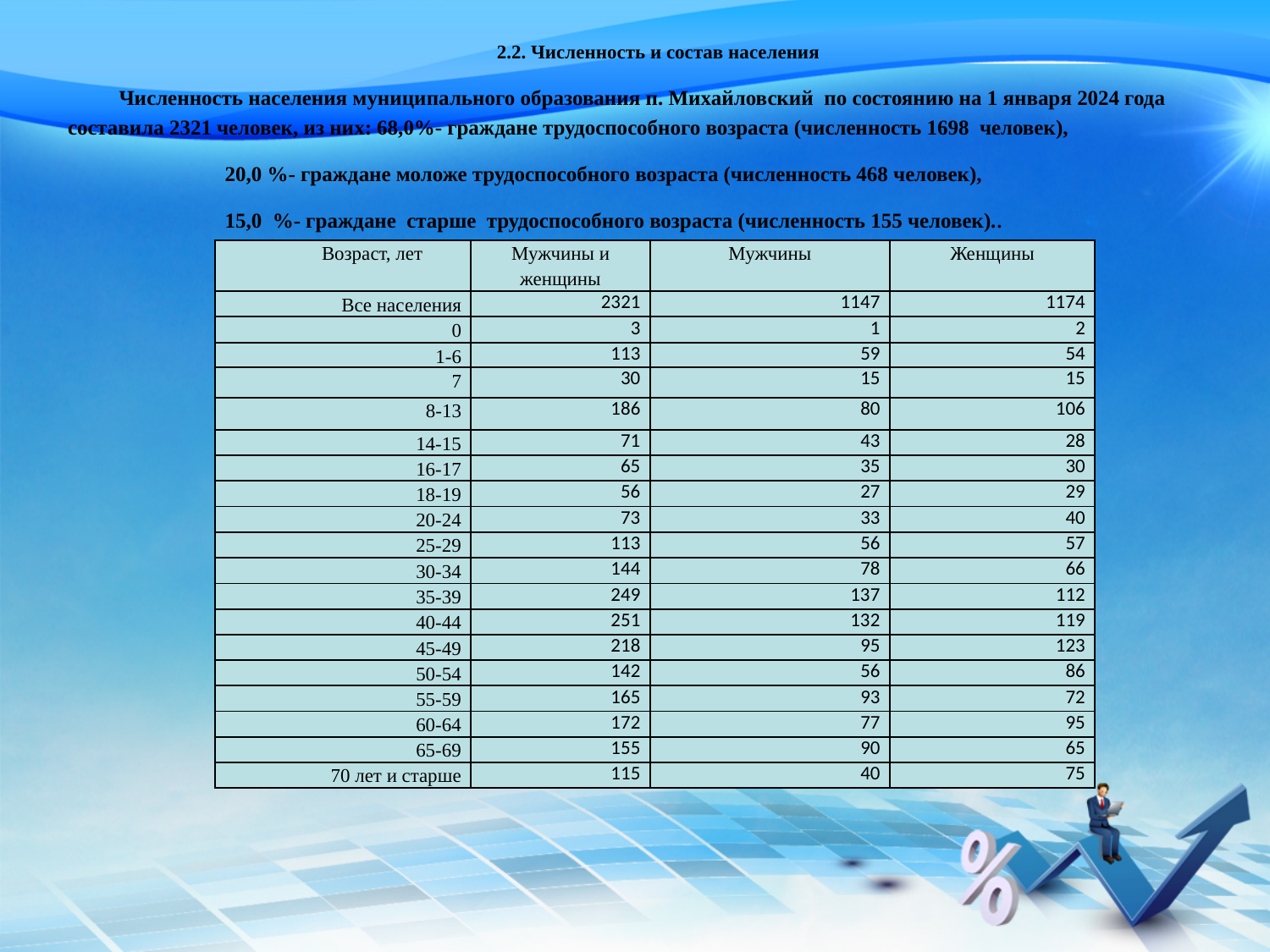

2.2. Численность и состав населения
Численность населения муниципального образования п. Михайловский  по состоянию на 1 января 2024 года составила 2321 человек, из них: 68,0%- граждане трудоспособного возраста (численность 1698  человек),
                    20,0 %- граждане моложе трудоспособного возраста (численность 468 человек),
                    15,0  %- граждане  старше  трудоспособного возраста (численность 155 человек)..
| Возраст, лет | Мужчины и женщины | Мужчины | Женщины |
| --- | --- | --- | --- |
| Все населения | 2321 | 1147 | 1174 |
| 0 | 3 | 1 | 2 |
| 1-6 | 113 | 59 | 54 |
| 7 | 30 | 15 | 15 |
| 8-13 | 186 | 80 | 106 |
| 14-15 | 71 | 43 | 28 |
| 16-17 | 65 | 35 | 30 |
| 18-19 | 56 | 27 | 29 |
| 20-24 | 73 | 33 | 40 |
| 25-29 | 113 | 56 | 57 |
| 30-34 | 144 | 78 | 66 |
| 35-39 | 249 | 137 | 112 |
| 40-44 | 251 | 132 | 119 |
| 45-49 | 218 | 95 | 123 |
| 50-54 | 142 | 56 | 86 |
| 55-59 | 165 | 93 | 72 |
| 60-64 | 172 | 77 | 95 |
| 65-69 | 155 | 90 | 65 |
| 70 лет и старше | 115 | 40 | 75 |